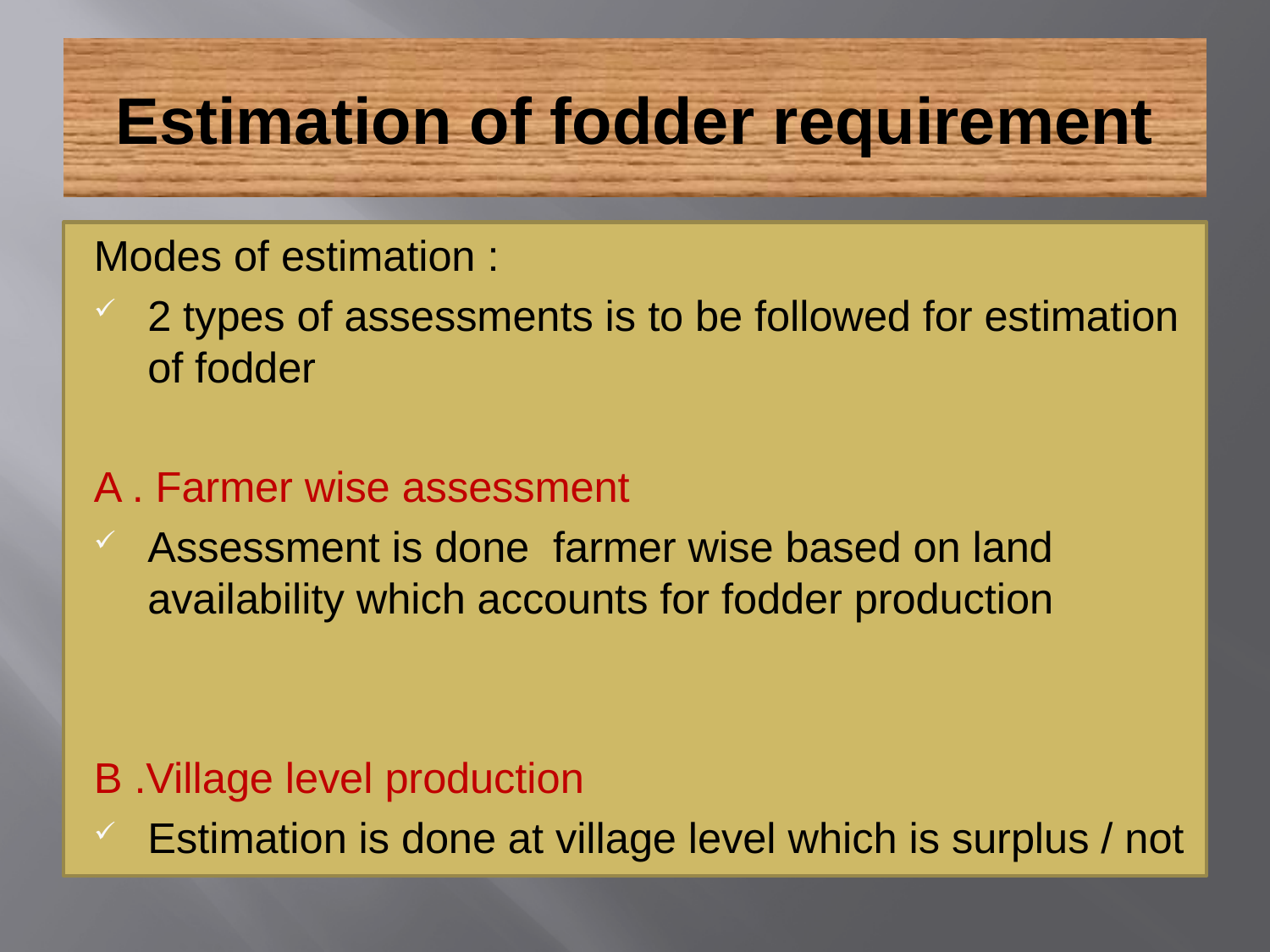

# Estimation of fodder requirement
Modes of estimation :
2 types of assessments is to be followed for estimation of fodder

A . Farmer wise assessment
Assessment is done  farmer wise based on land availability which accounts for fodder production

B .Village level production
Estimation is done at village level which is surplus / not